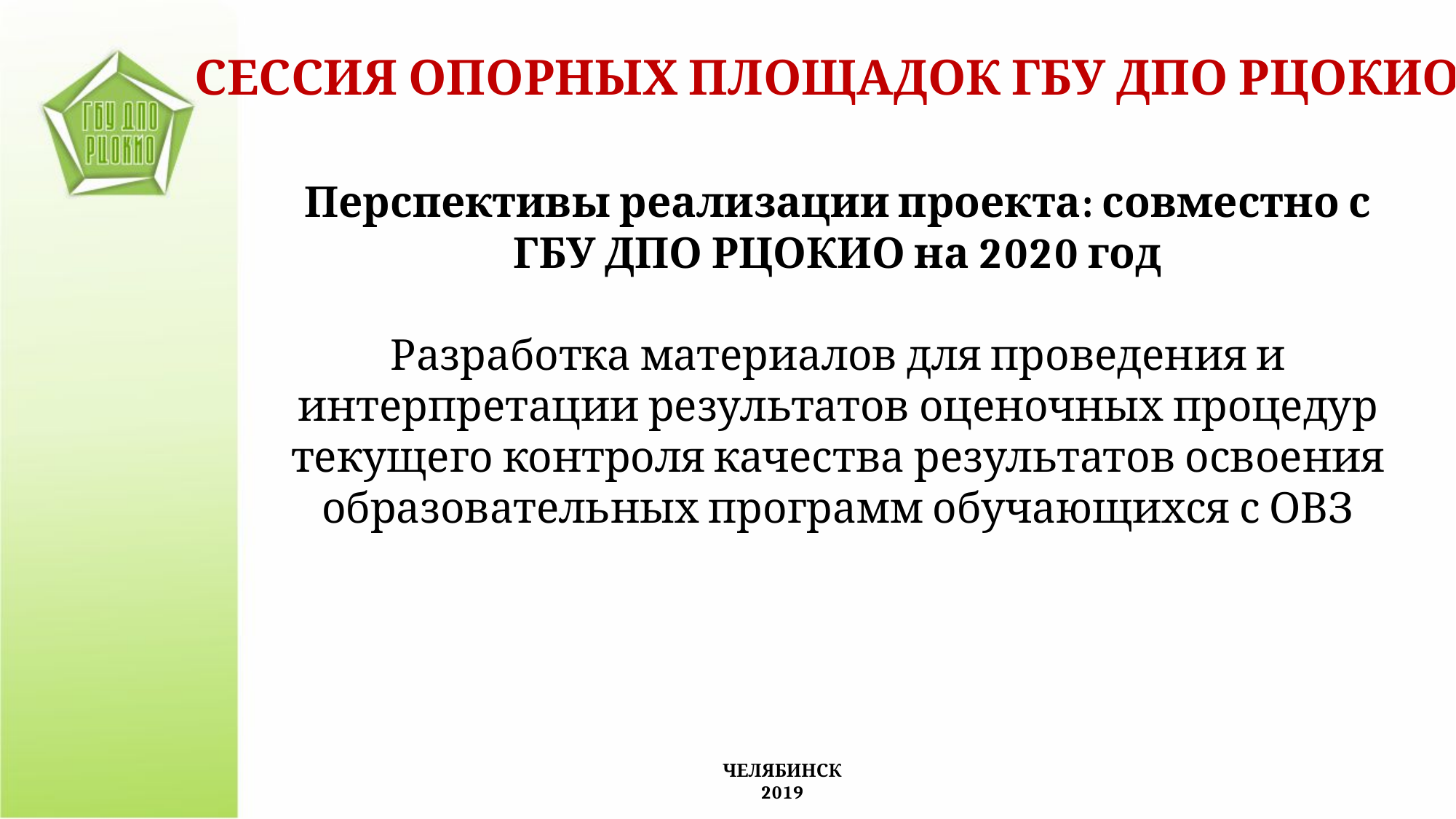

СЕССИЯ ОПОРНЫХ ПЛОЩАДОК ГБУ ДПО РЦОКИО
Перспективы реализации проекта: совместно с ГБУ ДПО РЦОКИО на 2020 год

Разработка материалов для проведения и интерпретации результатов оценочных процедур текущего контроля качества результатов освоения образовательных программ обучающихся с ОВЗ

ЧЕЛЯБИНСК
2019